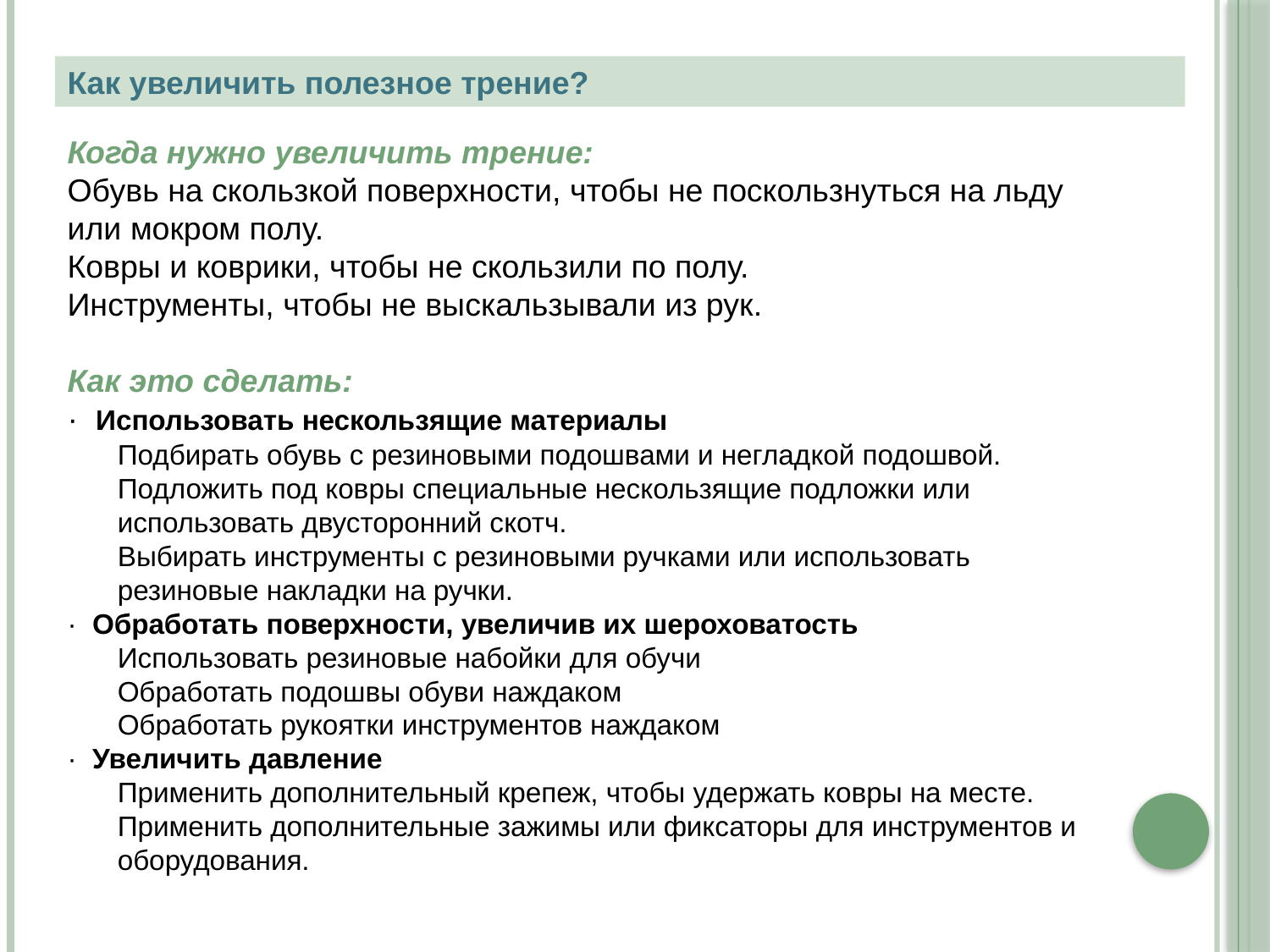

Как увеличить полезное трение?
Когда нужно увеличить трение:
Обувь на скользкой поверхности, чтобы не поскользнуться на льду или мокром полу.
Ковры и коврики, чтобы не скользили по полу.
Инструменты, чтобы не выскальзывали из рук.

Как это сделать:
·  Использовать нескользящие материалы
Подбирать обувь с резиновыми подошвами и негладкой подошвой.
Подложить под ковры специальные нескользящие подложки или использовать двусторонний скотч.
Выбирать инструменты с резиновыми ручками или использовать резиновые накладки на ручки.
·  Обработать поверхности, увеличив их шероховатость
Использовать резиновые набойки для обучи
Обработать подошвы обуви наждаком
Обработать рукоятки инструментов наждаком
·  Увеличить давление
Применить дополнительный крепеж, чтобы удержать ковры на месте.
Применить дополнительные зажимы или фиксаторы для инструментов и оборудования.